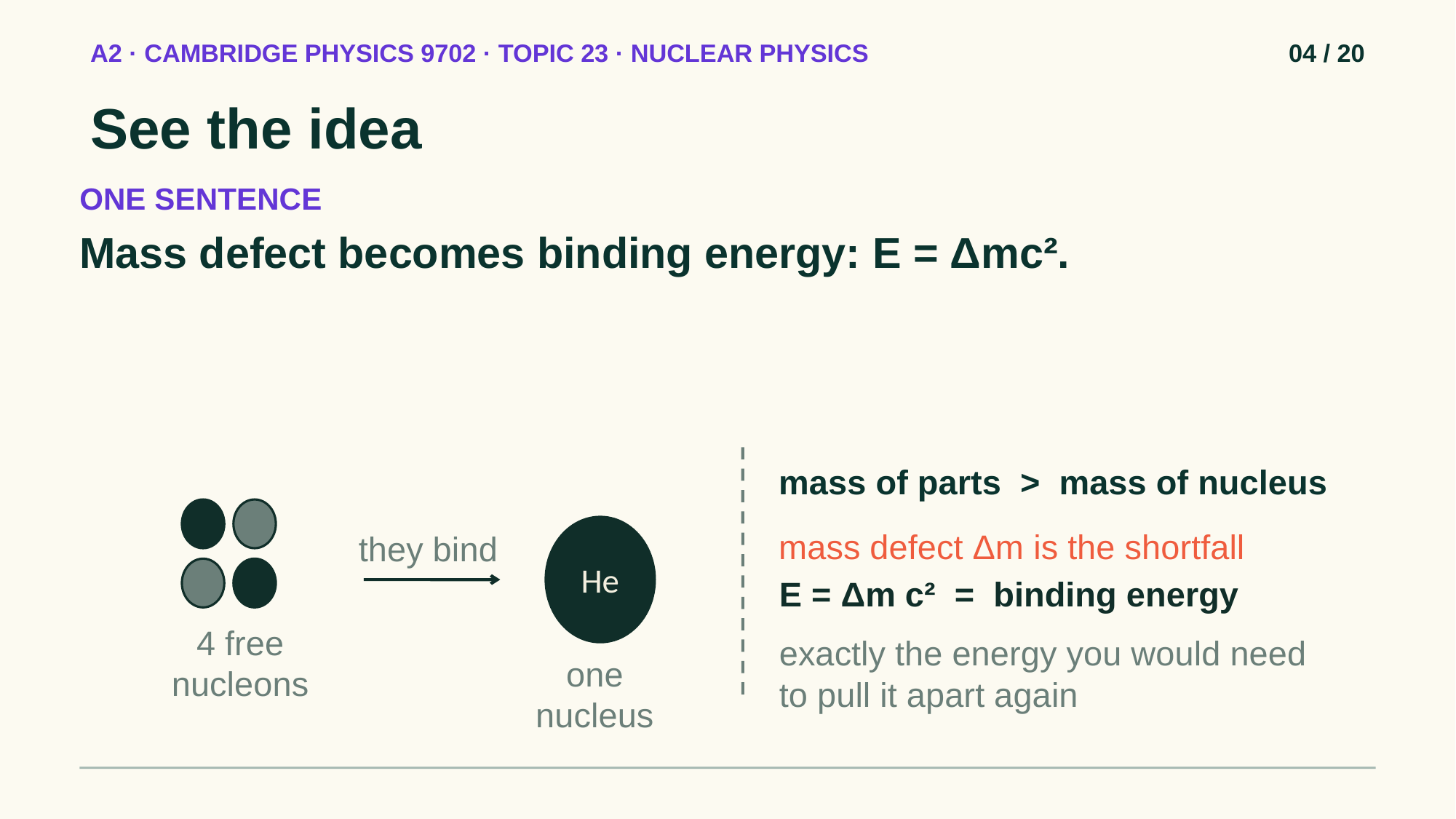

A2 · CAMBRIDGE PHYSICS 9702 · TOPIC 23 · NUCLEAR PHYSICS
04 / 20
See the idea
ONE SENTENCE
Mass defect becomes binding energy: E = Δmc².

mass of parts  >  mass of nucleus

He
mass defect Δm is the shortfall
they bind

E = Δm c²  =  binding energy

4 free nucleons
exactly the energy you would need to pull it apart again
one nucleus